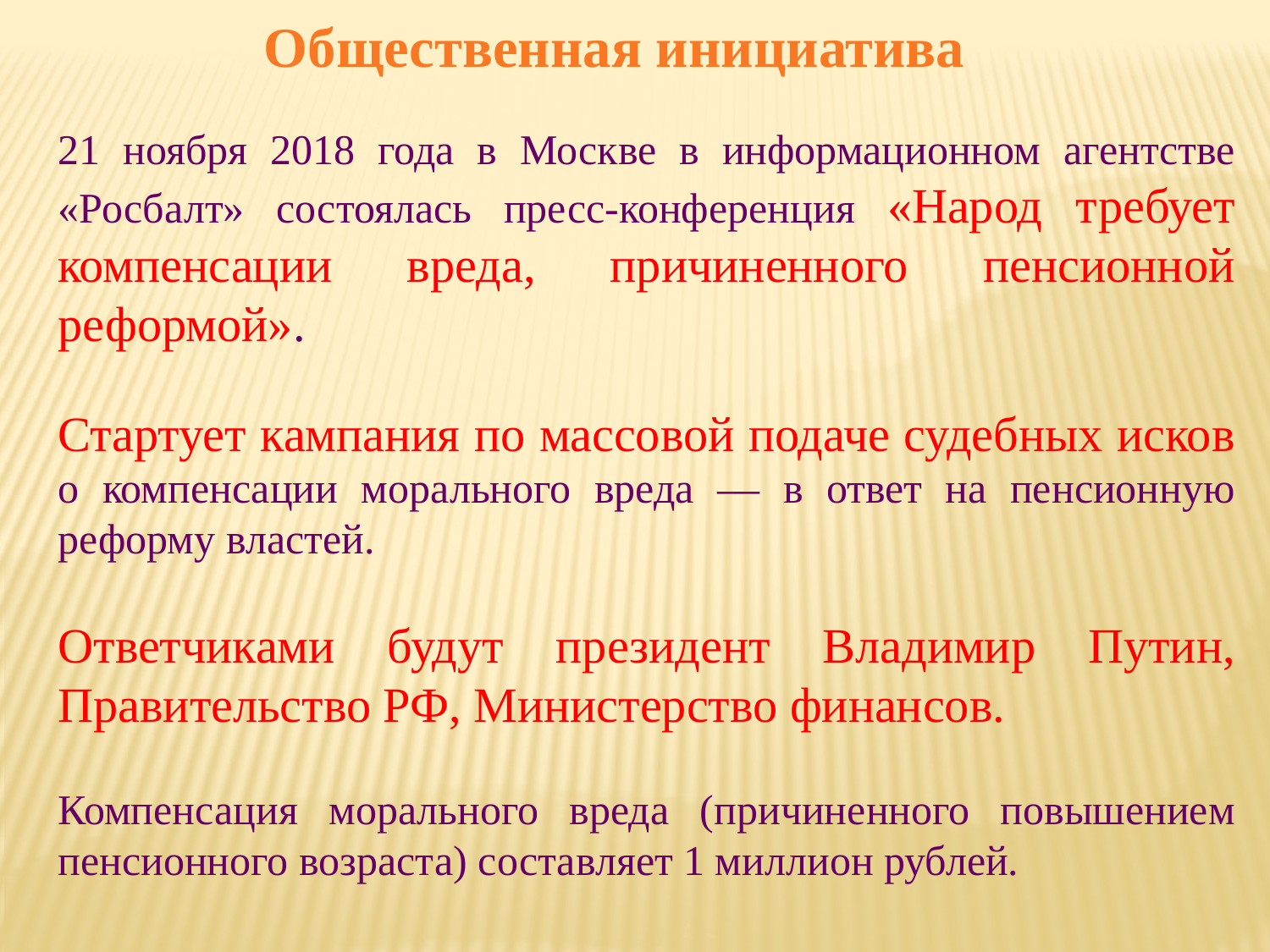

Общественная инициатива
21 ноября 2018 года в Москве в информационном агентстве «Росбалт» состоялась пресс-конференция «Народ требует компенсации вреда, причиненного пенсионной реформой».

Стартует кампания по массовой подаче судебных исков о компенсации морального вреда — в ответ на пенсионную реформу властей.

Ответчиками будут президент Владимир Путин, Правительство РФ, Министерство финансов.

Компенсация морального вреда (причиненного повышением пенсионного возраста) составляет 1 миллион рублей.